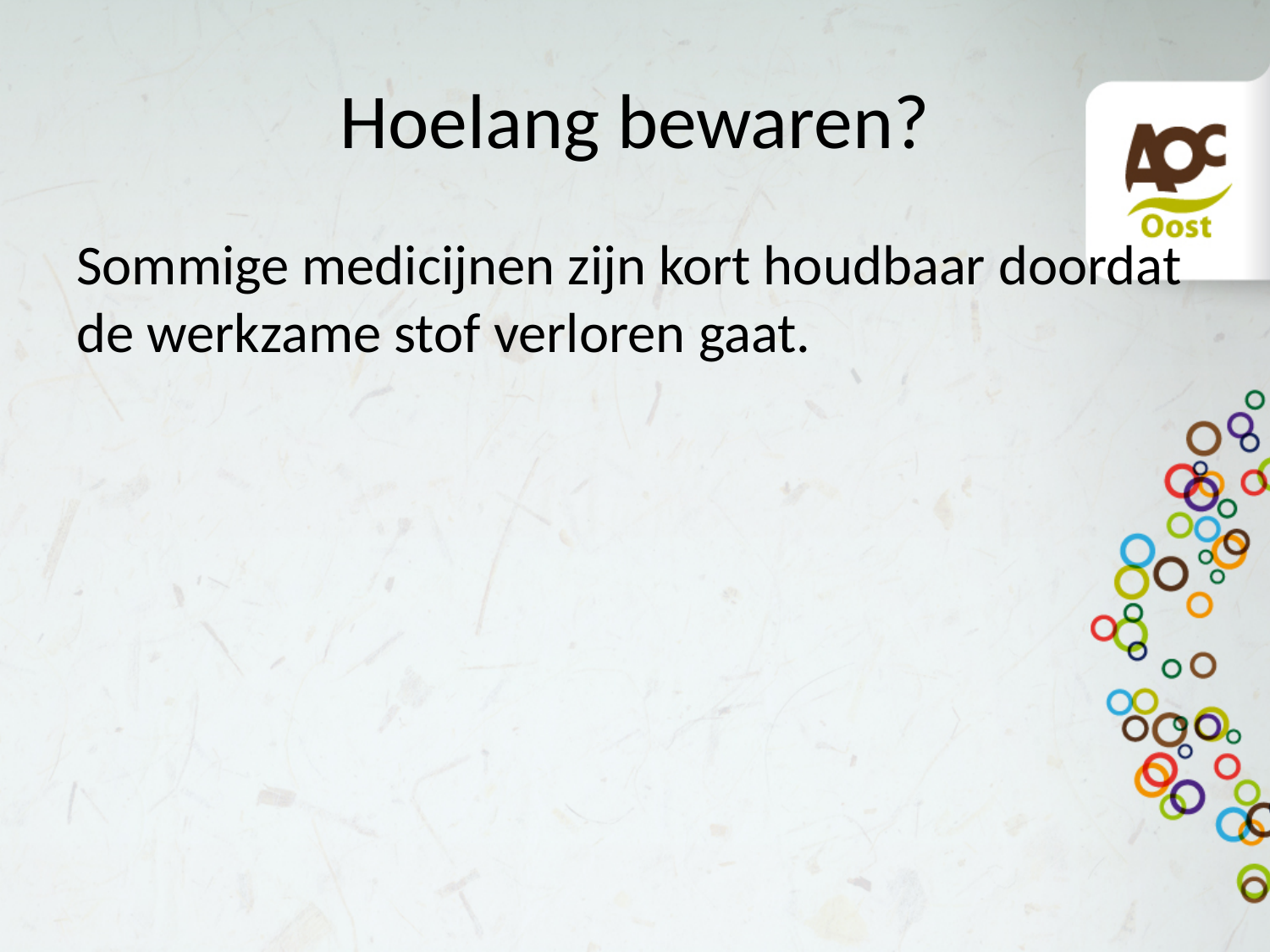

# Hoelang bewaren?
Sommige medicijnen zijn kort houdbaar doordat de werkzame stof verloren gaat.